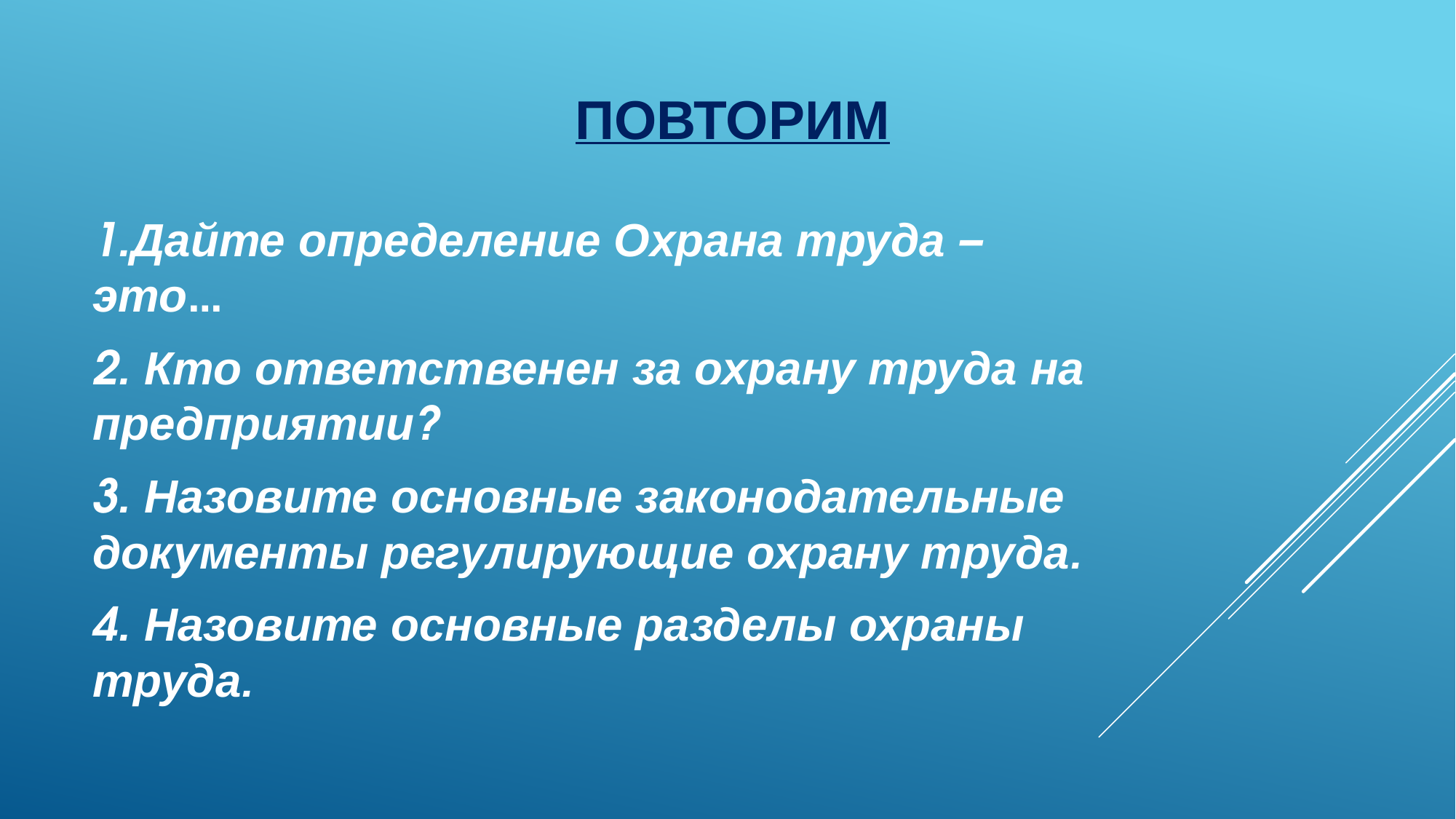

# Повторим
1.Дайте определение Охрана труда – это…
2. Кто ответственен за охрану труда на предприятии?
3. Назовите основные законодательные документы регулирующие охрану труда.
4. Назовите основные разделы охраны труда.